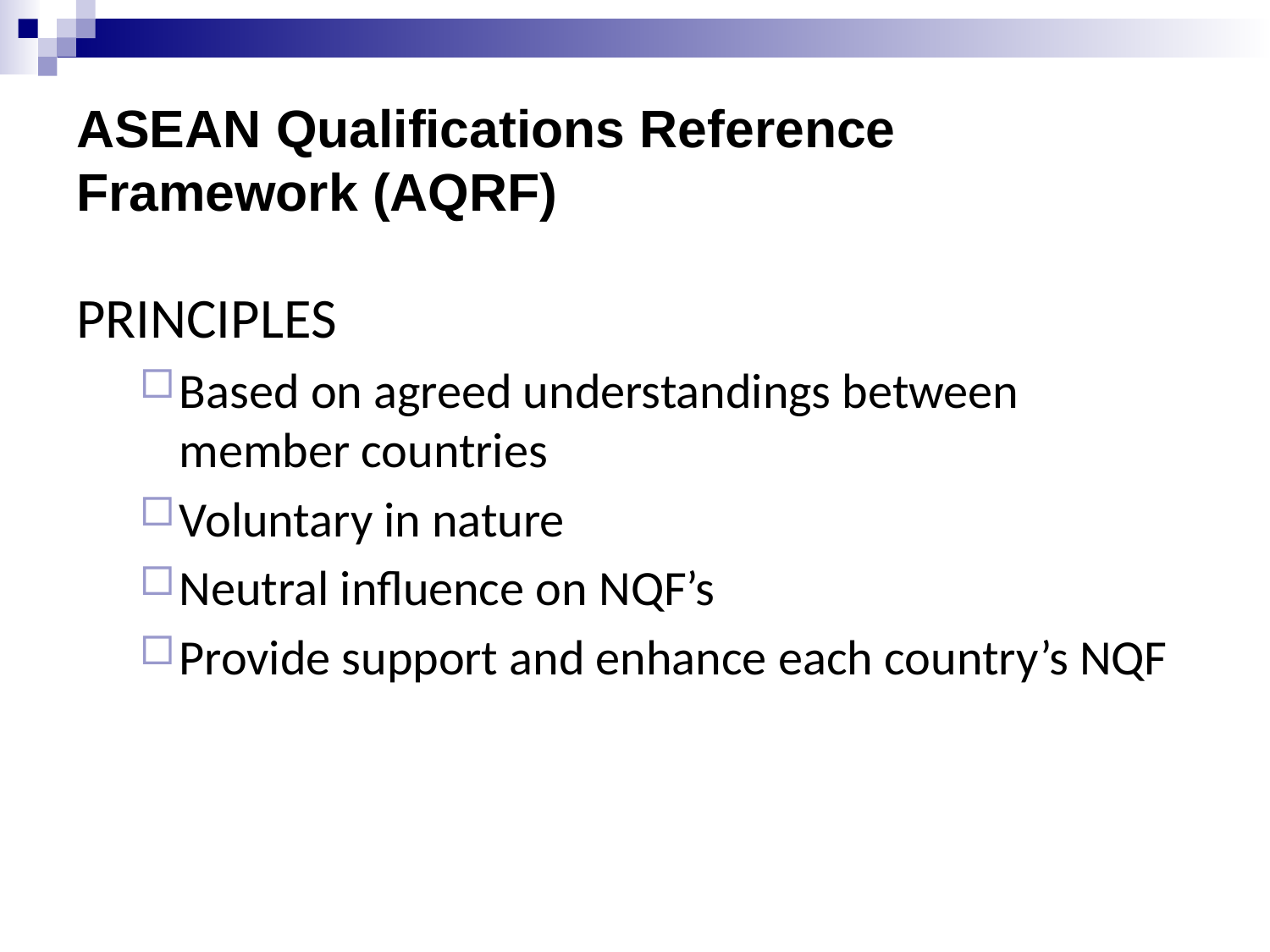

ASEAN Qualifications Reference
Framework (AQRF)
PRINCIPLES
Based on agreed understandings between member countries
Voluntary in nature
Neutral influence on NQF’s
Provide support and enhance each country’s NQF